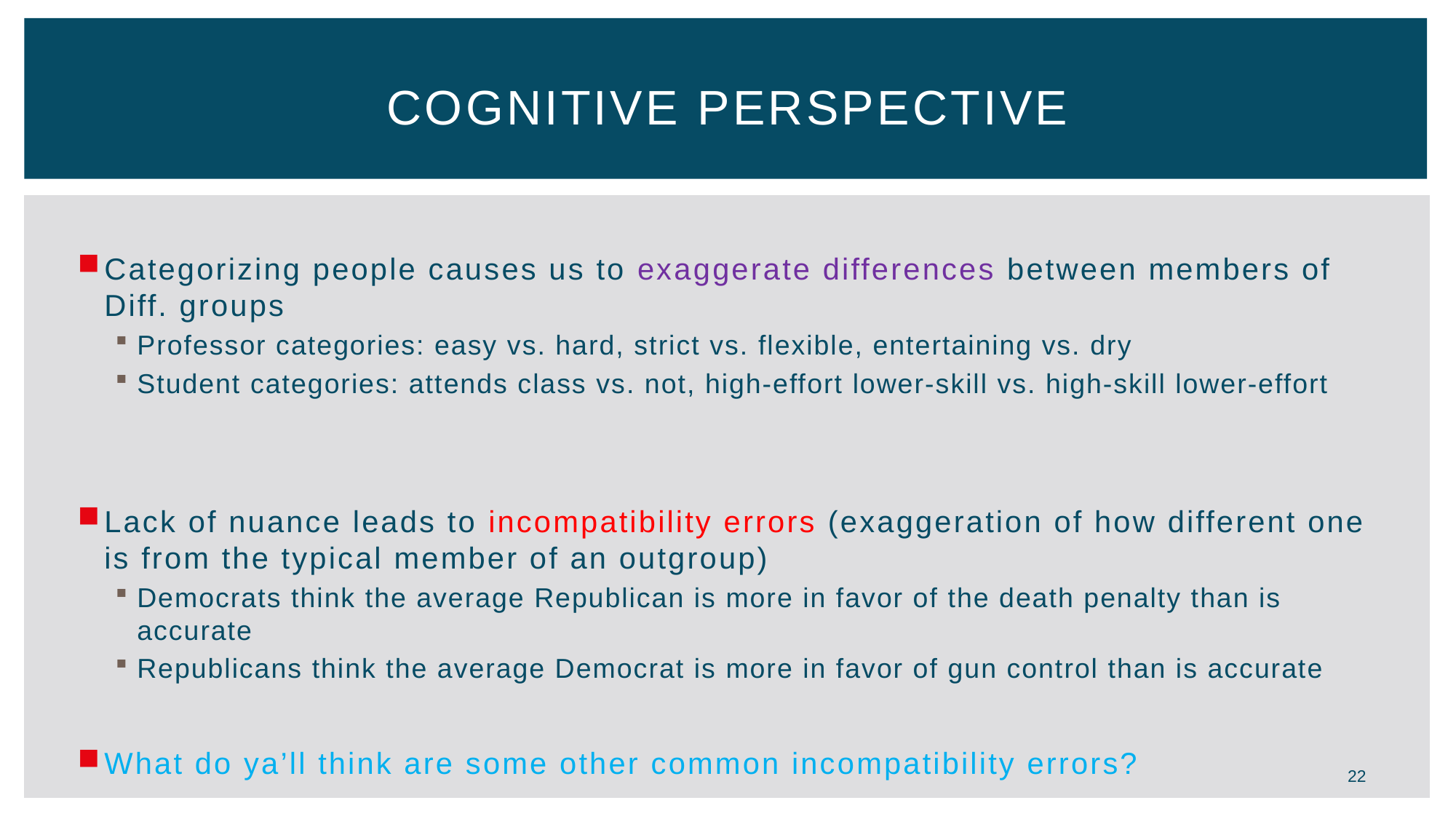

# Cognitive perspective

Categorizing people causes us to exaggerate differences between members of Diff. groups
Professor categories: easy vs. hard, strict vs. flexible, entertaining vs. dry
Student categories: attends class vs. not, high-effort lower-skill vs. high-skill lower-effort

Lack of nuance leads to incompatibility errors (exaggeration of how different one is from the typical member of an outgroup)
Democrats think the average Republican is more in favor of the death penalty than is accurate
Republicans think the average Democrat is more in favor of gun control than is accurate

What do ya’ll think are some other common incompatibility errors?

22